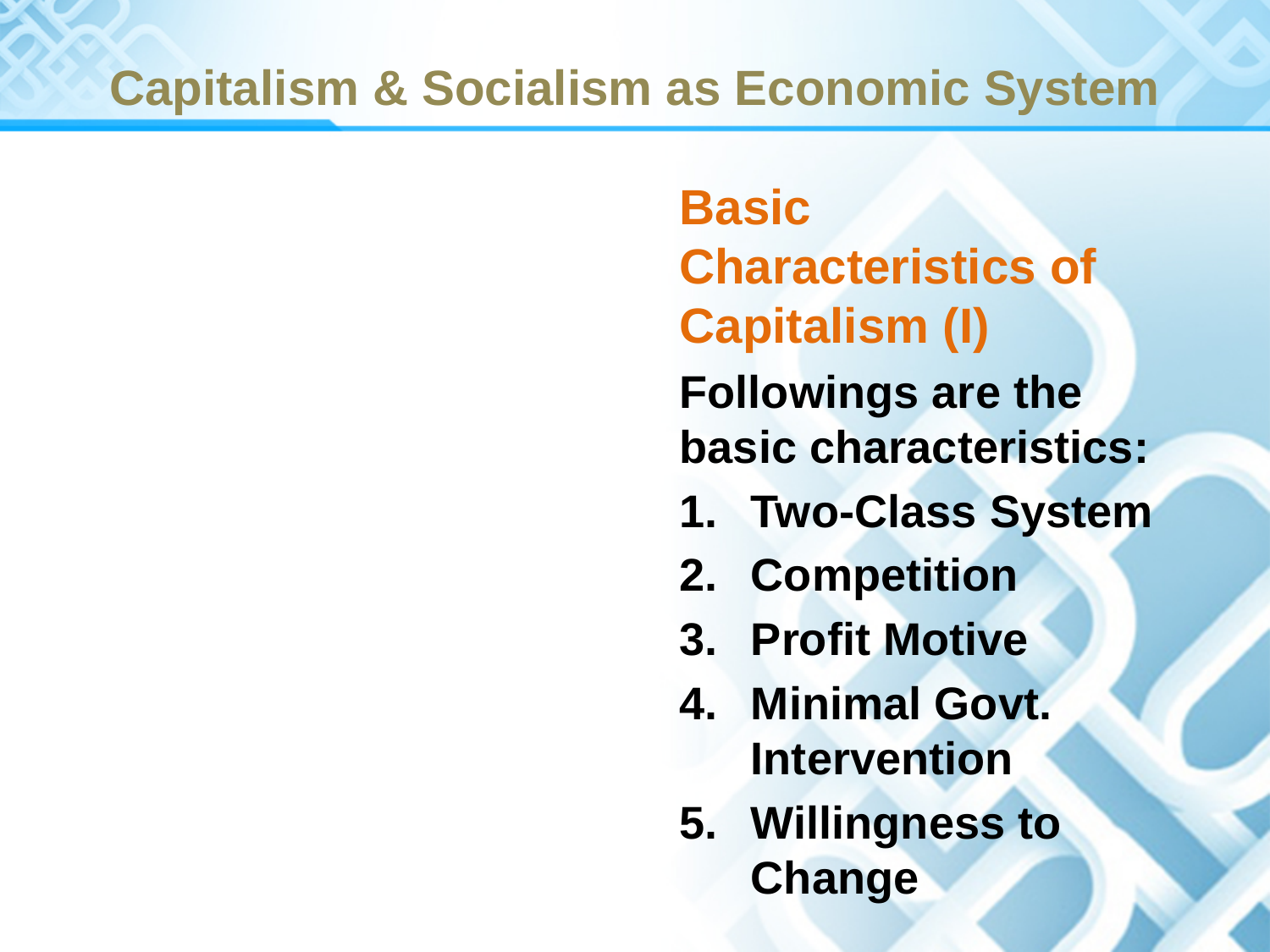

# Capitalism & Socialism as Economic System
Basic Characteristics of Capitalism (I)
Followings are the basic characteristics:
Two-Class System
Competition
Profit Motive
Minimal Govt. Intervention
Willingness to Change